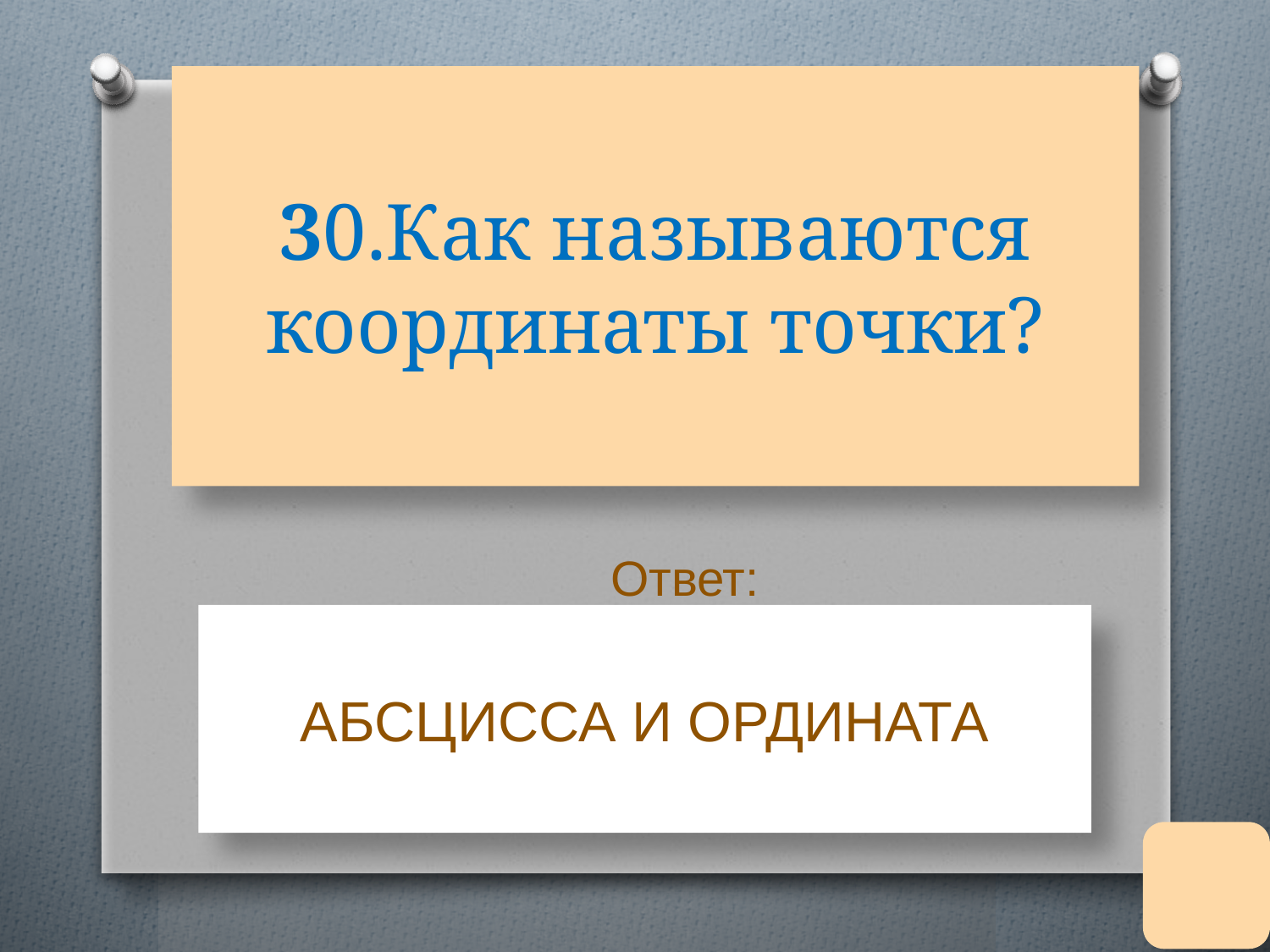

# 30.Как называются координаты точки?
Ответ:
АБСЦИССА И ОРДИНАТА